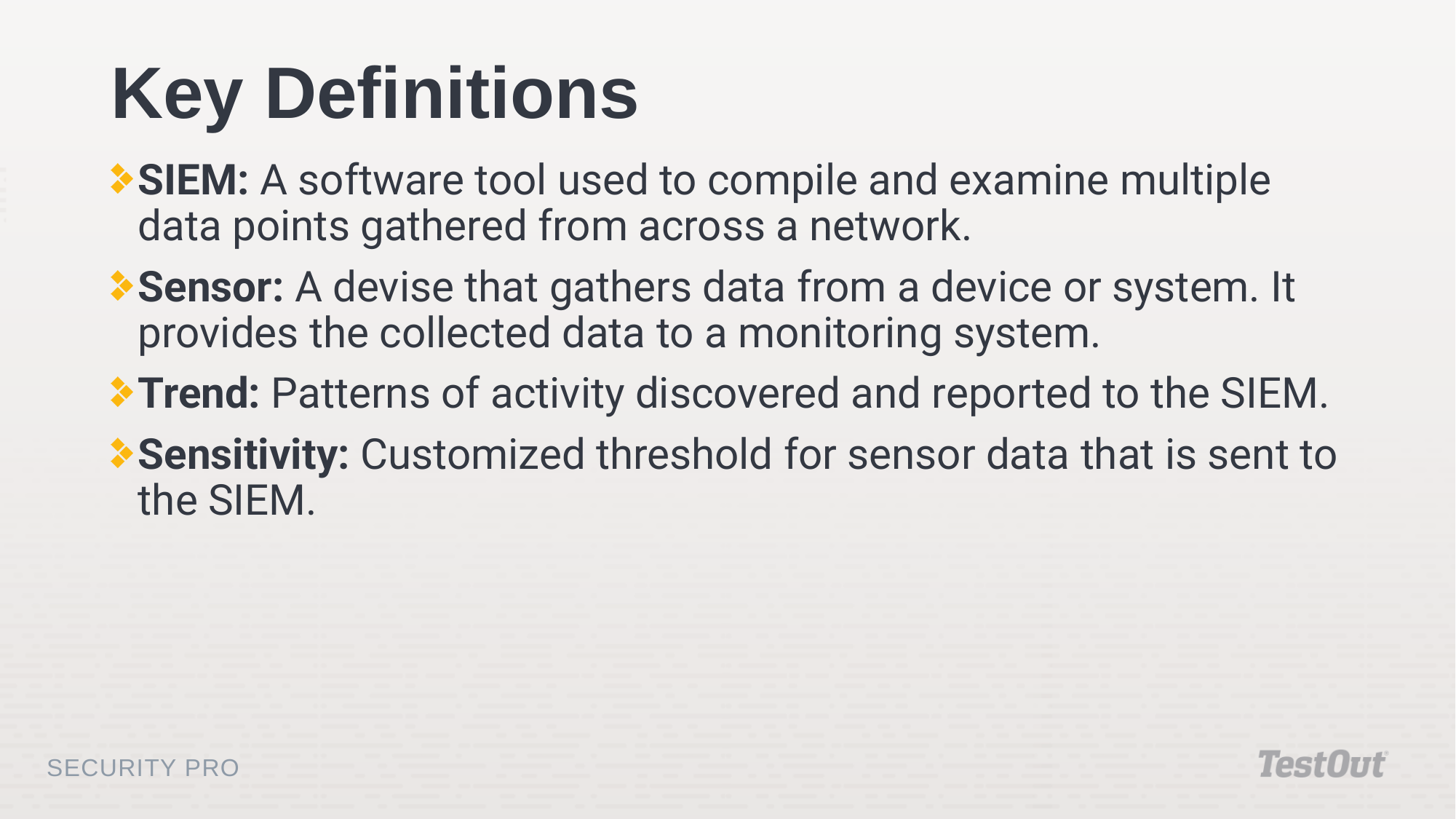

# Key Definitions
SIEM: A software tool used to compile and examine multiple data points gathered from across a network.
Sensor: A devise that gathers data from a device or system. It provides the collected data to a monitoring system.
Trend: Patterns of activity discovered and reported to the SIEM.
Sensitivity: Customized threshold for sensor data that is sent to the SIEM.
Security Pro